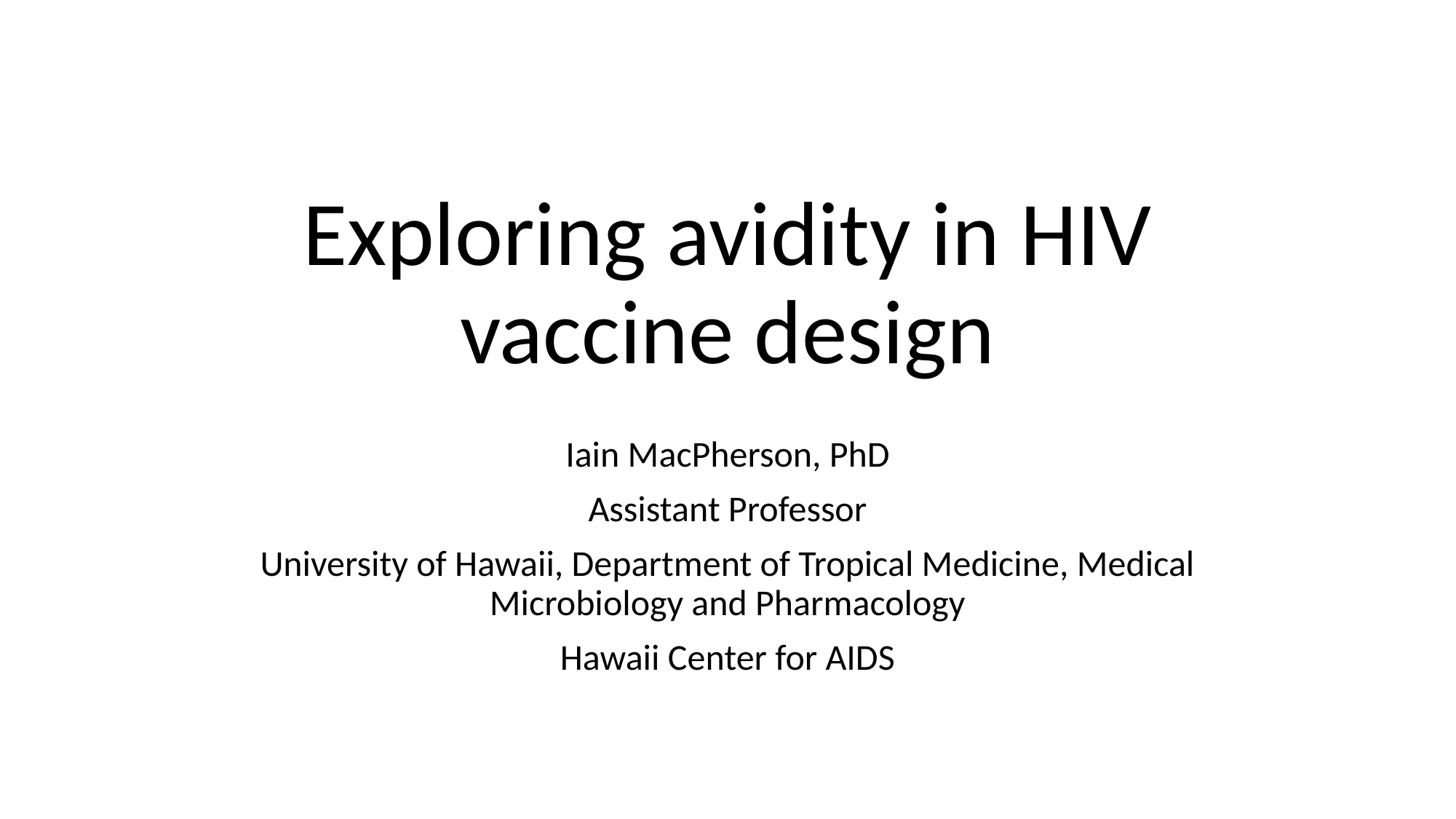

# Exploring avidity in HIV vaccine design
Iain MacPherson, PhD
Assistant Professor
University of Hawaii, Department of Tropical Medicine, Medical Microbiology and Pharmacology
Hawaii Center for AIDS